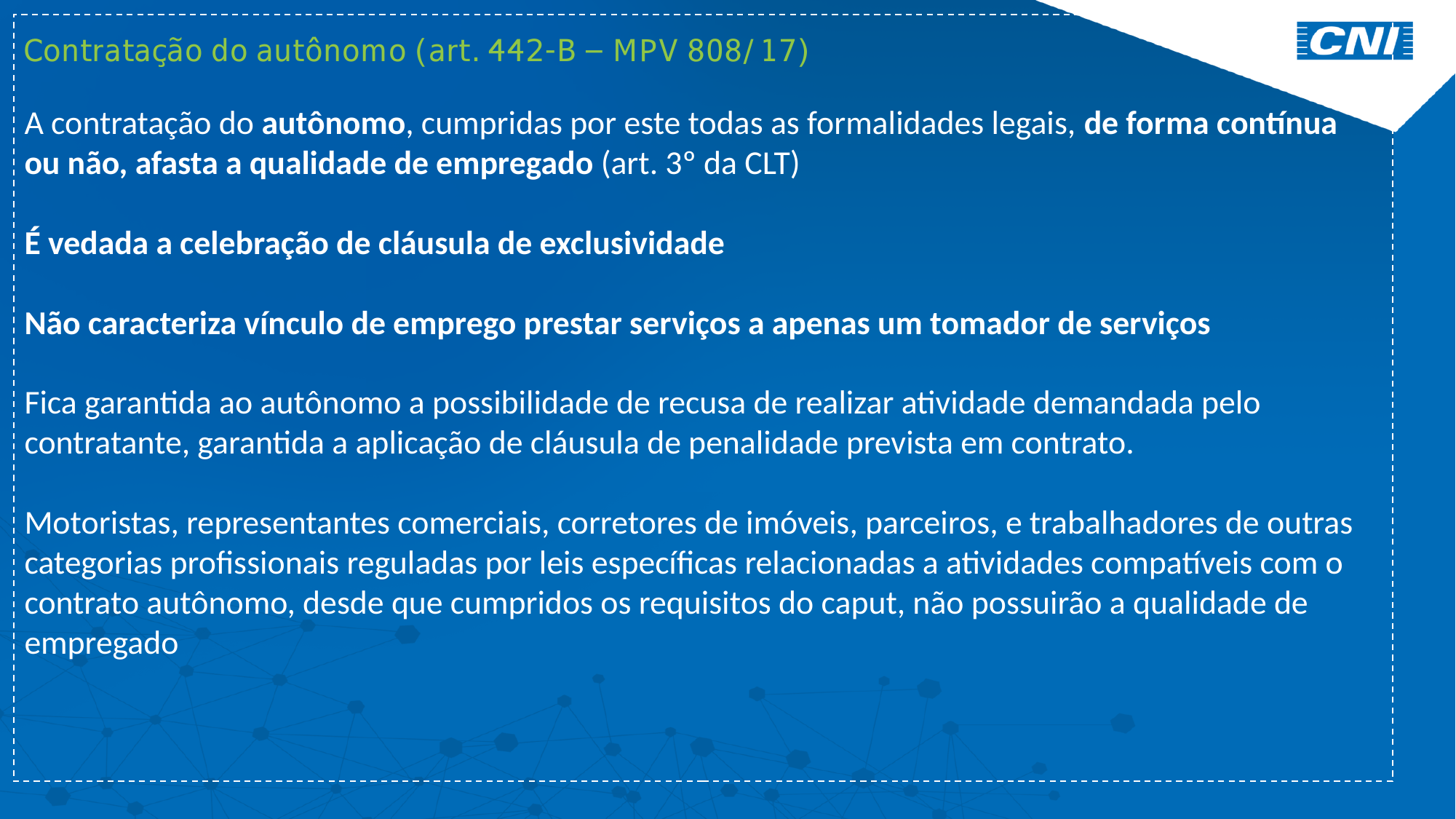

Contratação do autônomo (art. 442-B – MPV 808/17)

A contratação do autônomo, cumpridas por este todas as formalidades legais, de forma contínua ou não, afasta a qualidade de empregado (art. 3º da CLT)

É vedada a celebração de cláusula de exclusividade

Não caracteriza vínculo de emprego prestar serviços a apenas um tomador de serviços

Fica garantida ao autônomo a possibilidade de recusa de realizar atividade demandada pelo contratante, garantida a aplicação de cláusula de penalidade prevista em contrato.

Motoristas, representantes comerciais, corretores de imóveis, parceiros, e trabalhadores de outras categorias profissionais reguladas por leis específicas relacionadas a atividades compatíveis com o contrato autônomo, desde que cumpridos os requisitos do caput, não possuirão a qualidade de empregado